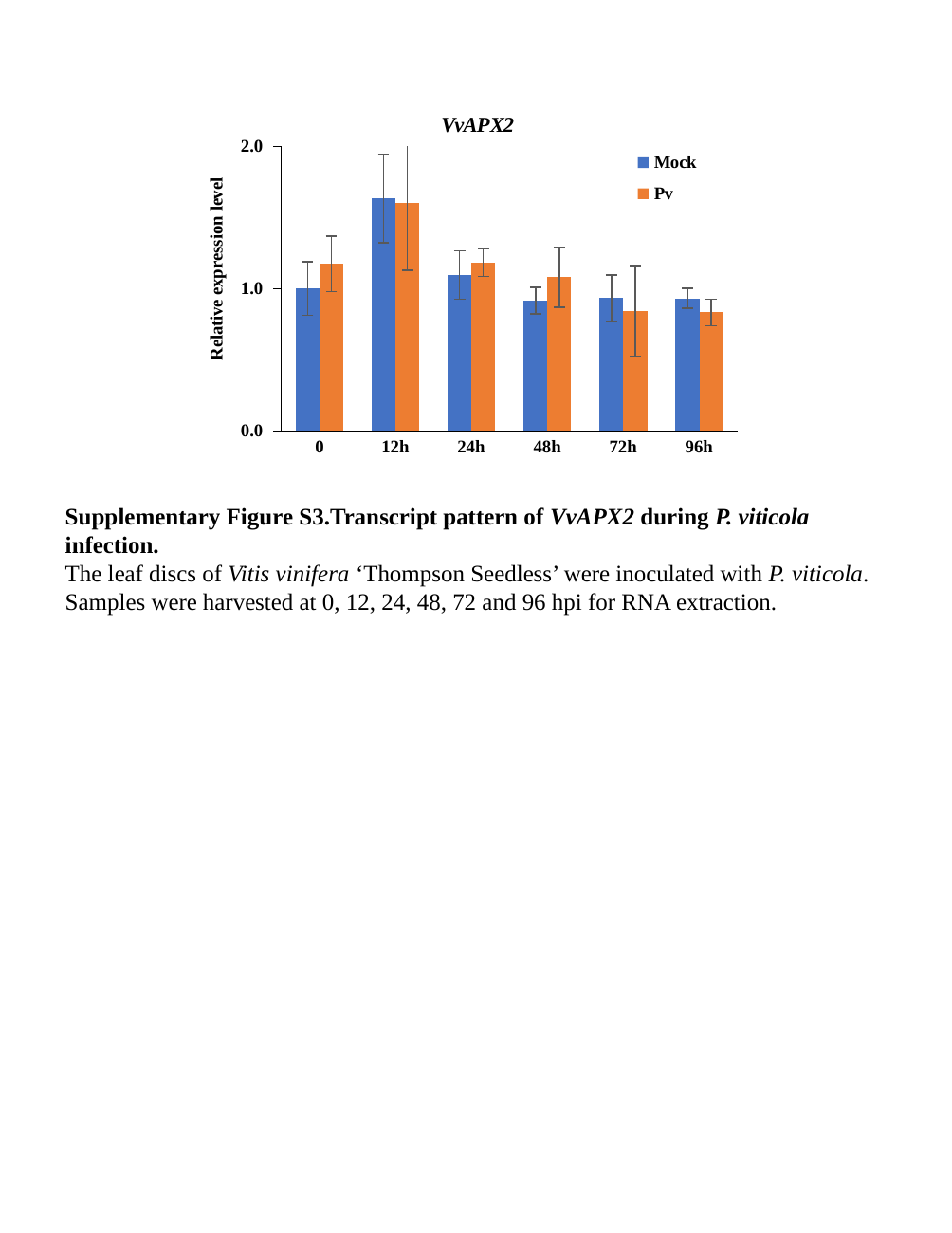

### Chart: VvAPX2

| Category | Mock | Pv |
|---|---|---|
| 0 | 1.0 | 1.17210042097789 |
| 12h | 1.63347905549574 | 1.59981621596548 |
| 24h | 1.09577272380361 | 1.18381214336566 |
| 48h | 0.914438470469457 | 1.07865130633592 |
| 72h | 0.932396133186799 | 0.842411184260683 |
| 96h | 0.929877464454793 | 0.832021353760015 |
Supplementary Figure S3.Transcript pattern of VvAPX2 during P. viticola infection.
The leaf discs of Vitis vinifera ‘Thompson Seedless’ were inoculated with P. viticola.
Samples were harvested at 0, 12, 24, 48, 72 and 96 hpi for RNA extraction.